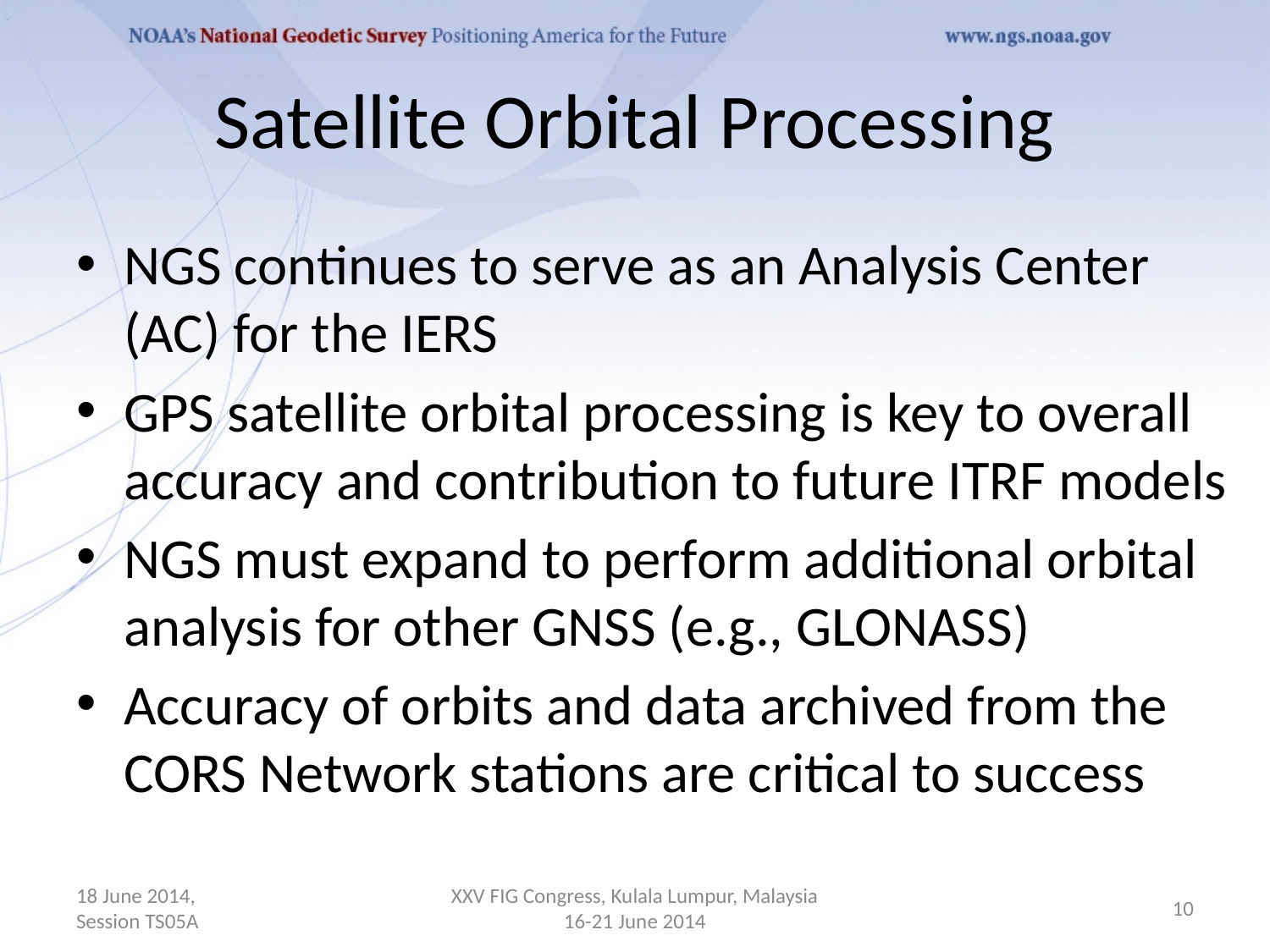

# Satellite Orbital Processing
NGS continues to serve as an Analysis Center (AC) for the IERS
GPS satellite orbital processing is key to overall accuracy and contribution to future ITRF models
NGS must expand to perform additional orbital analysis for other GNSS (e.g., GLONASS)
Accuracy of orbits and data archived from the CORS Network stations are critical to success
18 June 2014,                         Session TS05A
XXV FIG Congress, Kulala Lumpur, Malaysia 16-21 June 2014
10